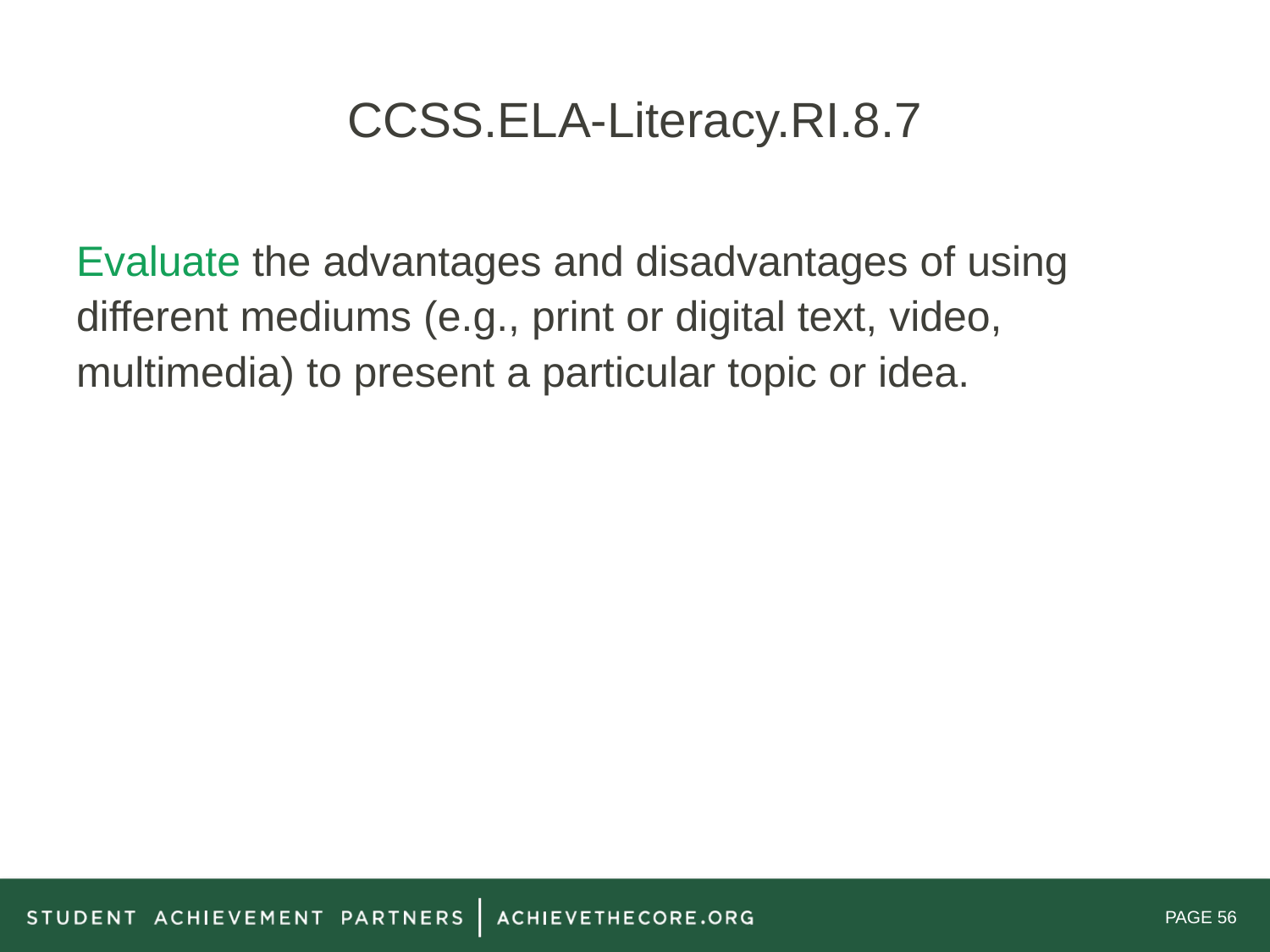

# CCSS.ELA-Literacy.RI.8.7
Evaluate the advantages and disadvantages of using different mediums (e.g., print or digital text, video, multimedia) to present a particular topic or idea.